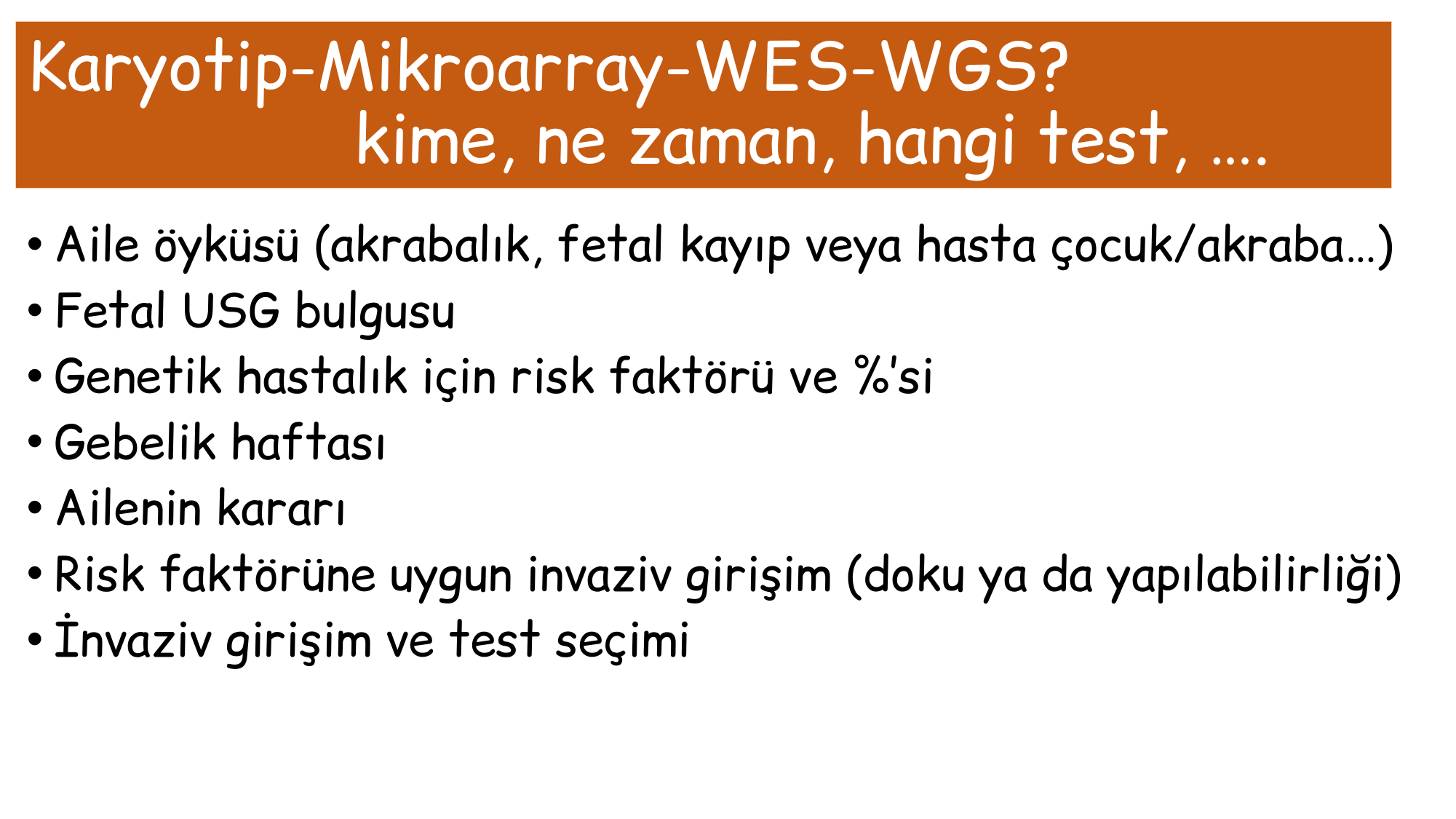

# Karyotip-Mikroarray-WES-WGS? kime, ne zaman, hangi test, ….
Aile öyküsü (akrabalık, fetal kayıp veya hasta çocuk/akraba…)
Fetal USG bulgusu
Genetik hastalık için risk faktörü ve %’si
Gebelik haftası
Ailenin kararı
Risk faktörüne uygun invaziv girişim (doku ya da yapılabilirliği)
İnvaziv girişim ve test seçimi